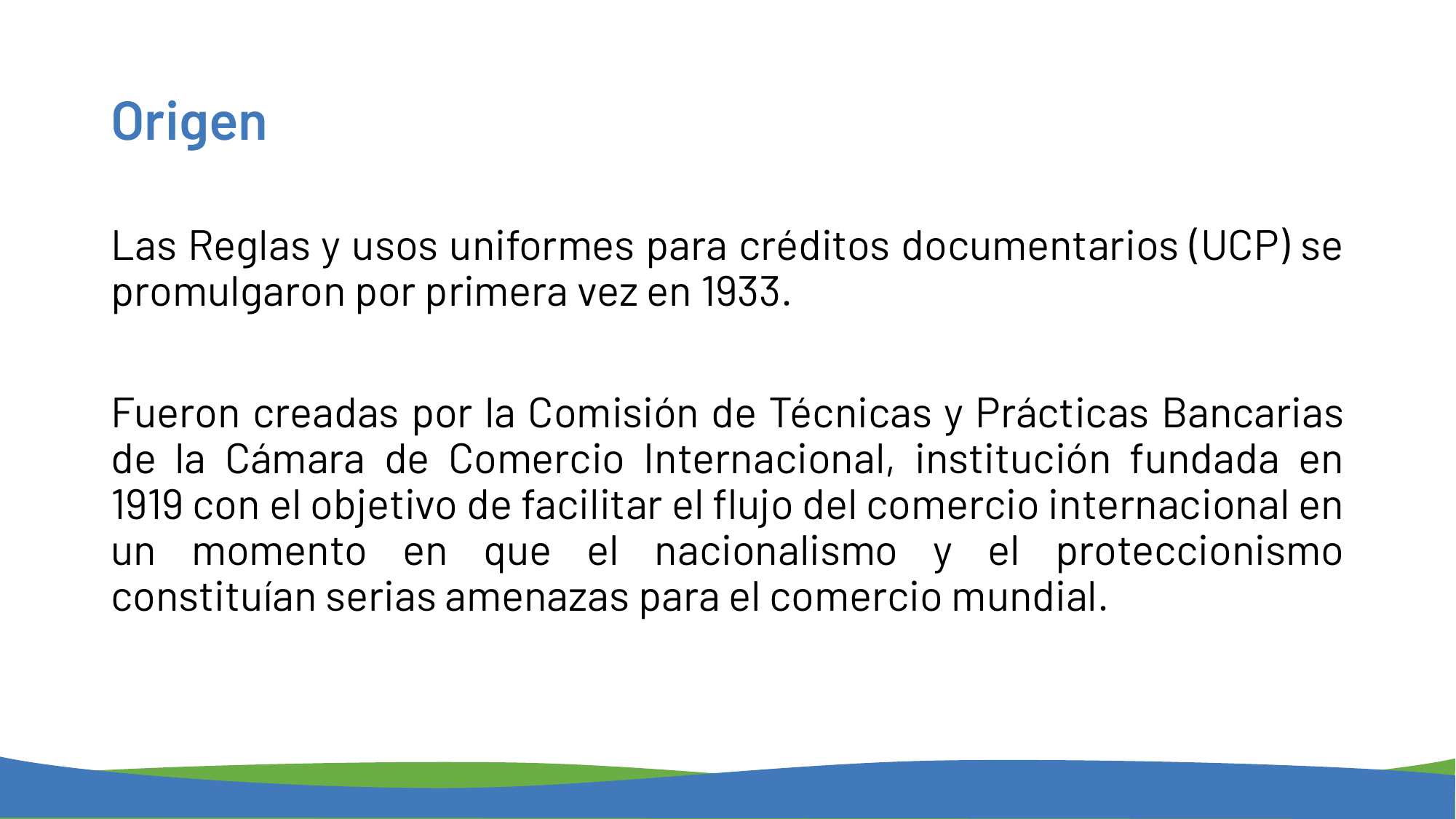

# Origen
Las Reglas y usos uniformes para créditos documentarios (UCP) se promulgaron por primera vez en 1933.

Fueron creadas por la Comisión de Técnicas y Prácticas Bancarias de la Cámara de Comercio Internacional, institución fundada en 1919 con el objetivo de facilitar el flujo del comercio internacional en un momento en que el nacionalismo y el proteccionismo constituían serias amenazas para el comercio mundial.